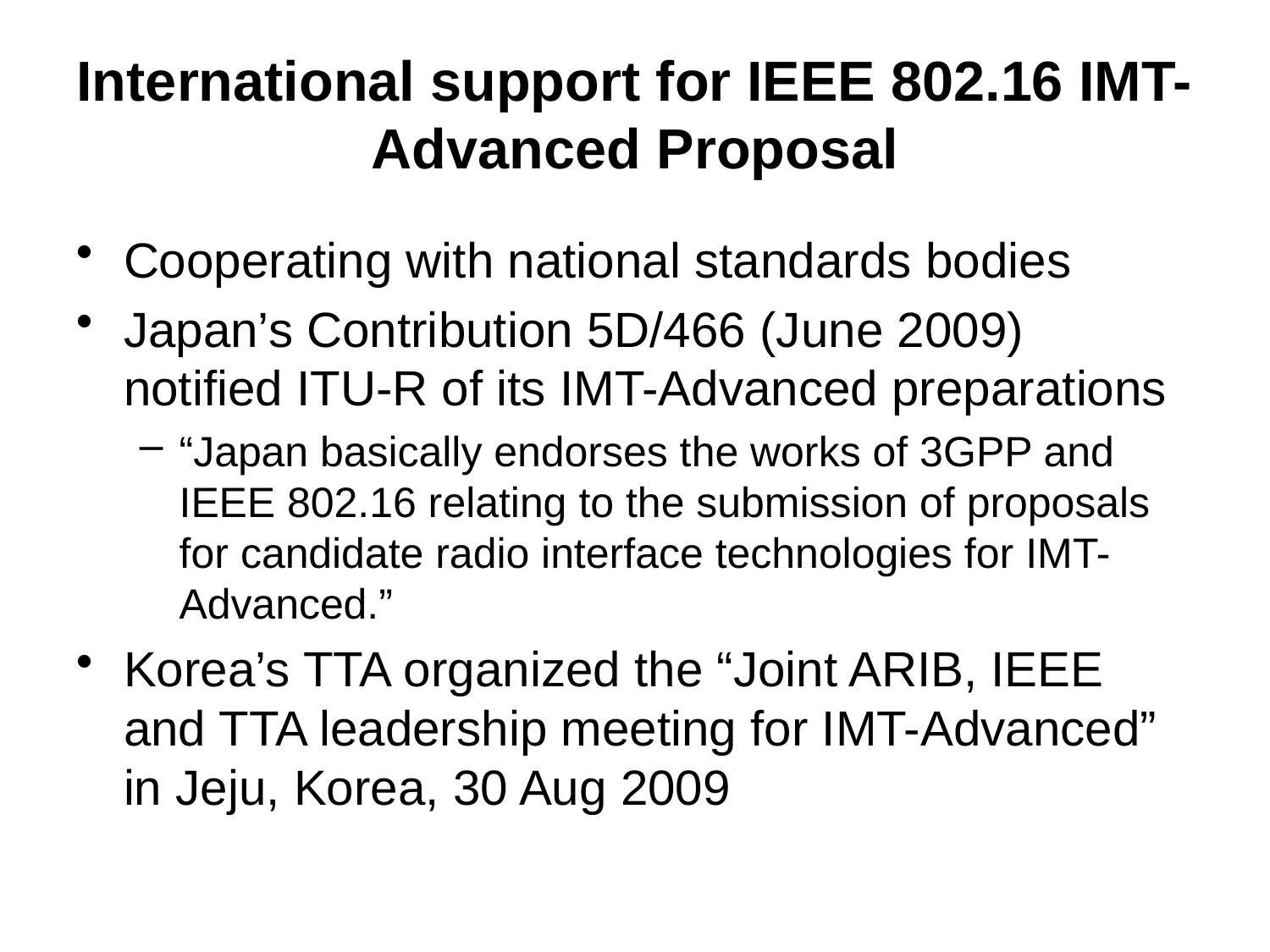

# International support for IEEE 802.16 IMT-Advanced Proposal
Cooperating with national standards bodies
Japan’s Contribution 5D/466 (June 2009) notified ITU-R of its IMT-Advanced preparations
“Japan basically endorses the works of 3GPP and IEEE 802.16 relating to the submission of proposals for candidate radio interface technologies for IMT-Advanced.”
Korea’s TTA organized the “Joint ARIB, IEEE and TTA leadership meeting for IMT-Advanced” in Jeju, Korea, 30 Aug 2009